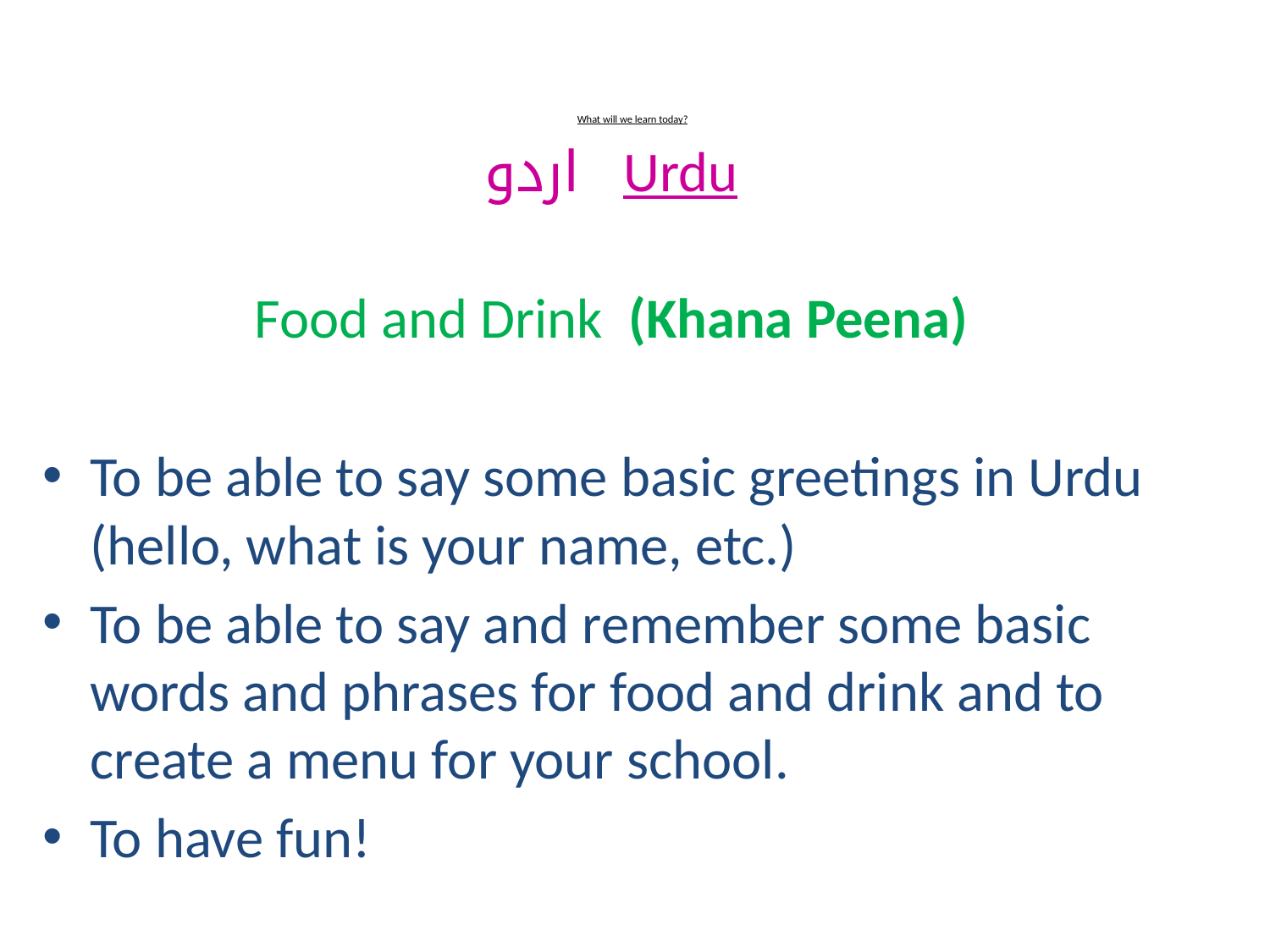

# What will we learn today?
اردو   Urdu
Food and Drink  (Khana Peena)

To be able to say some basic greetings in Urdu (hello, what is your name, etc.)
To be able to say and remember some basic words and phrases for food and drink and to create a menu for your school.
To have fun!